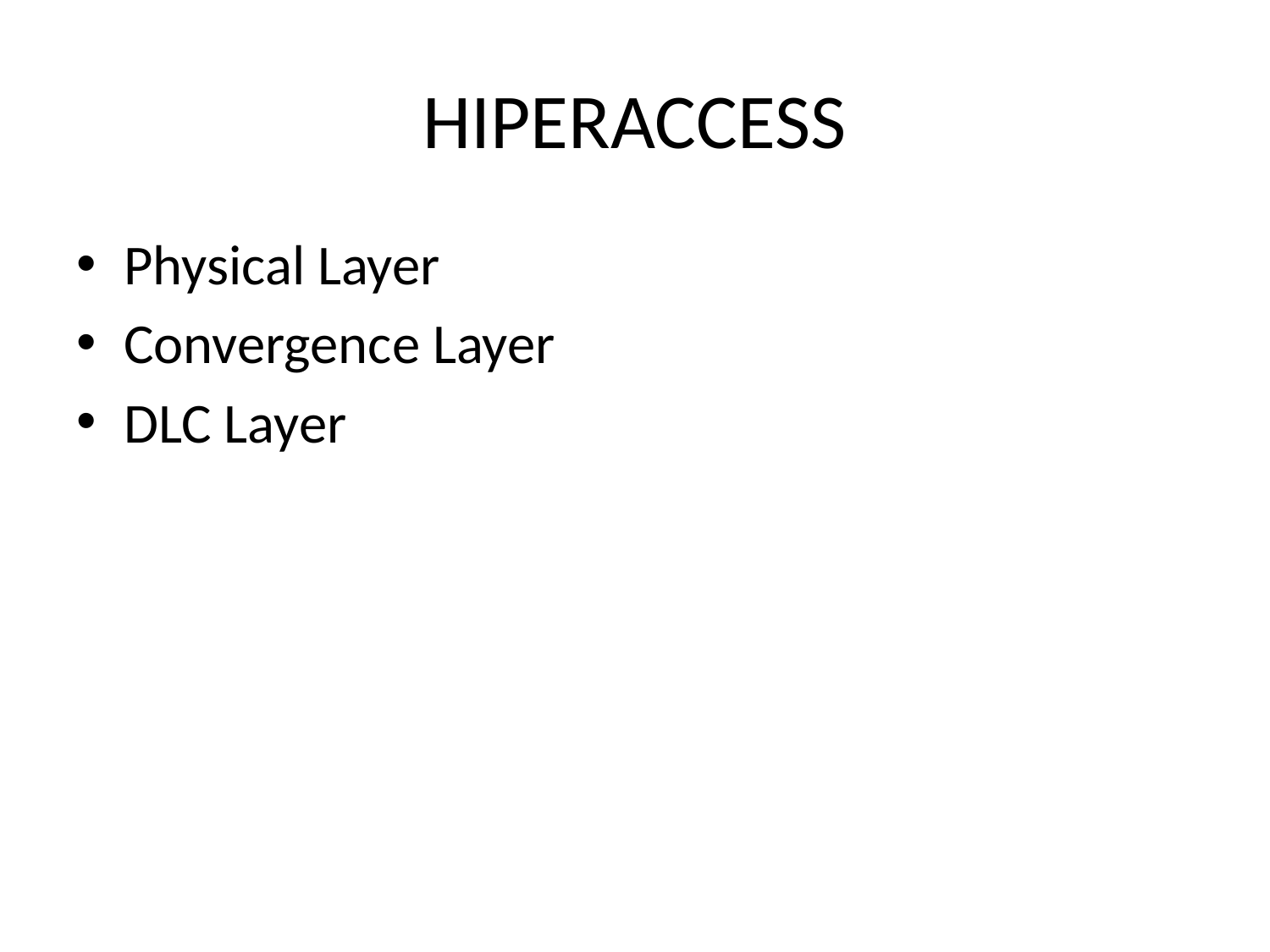

# HIPERACCESS
Physical Layer
Convergence Layer
DLC Layer